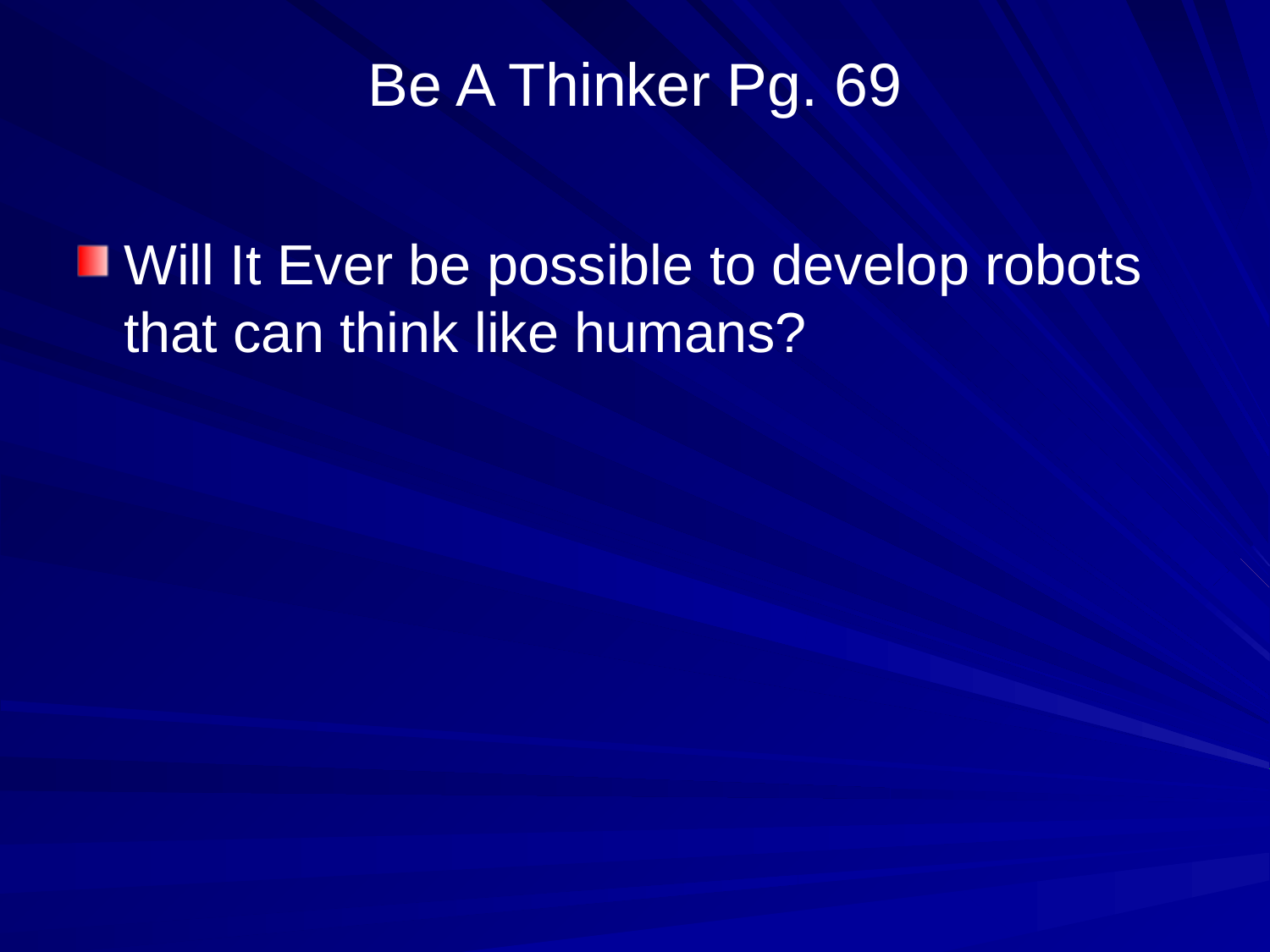

Be A Thinker Pg. 69
Will It Ever be possible to develop robots that can think like humans?